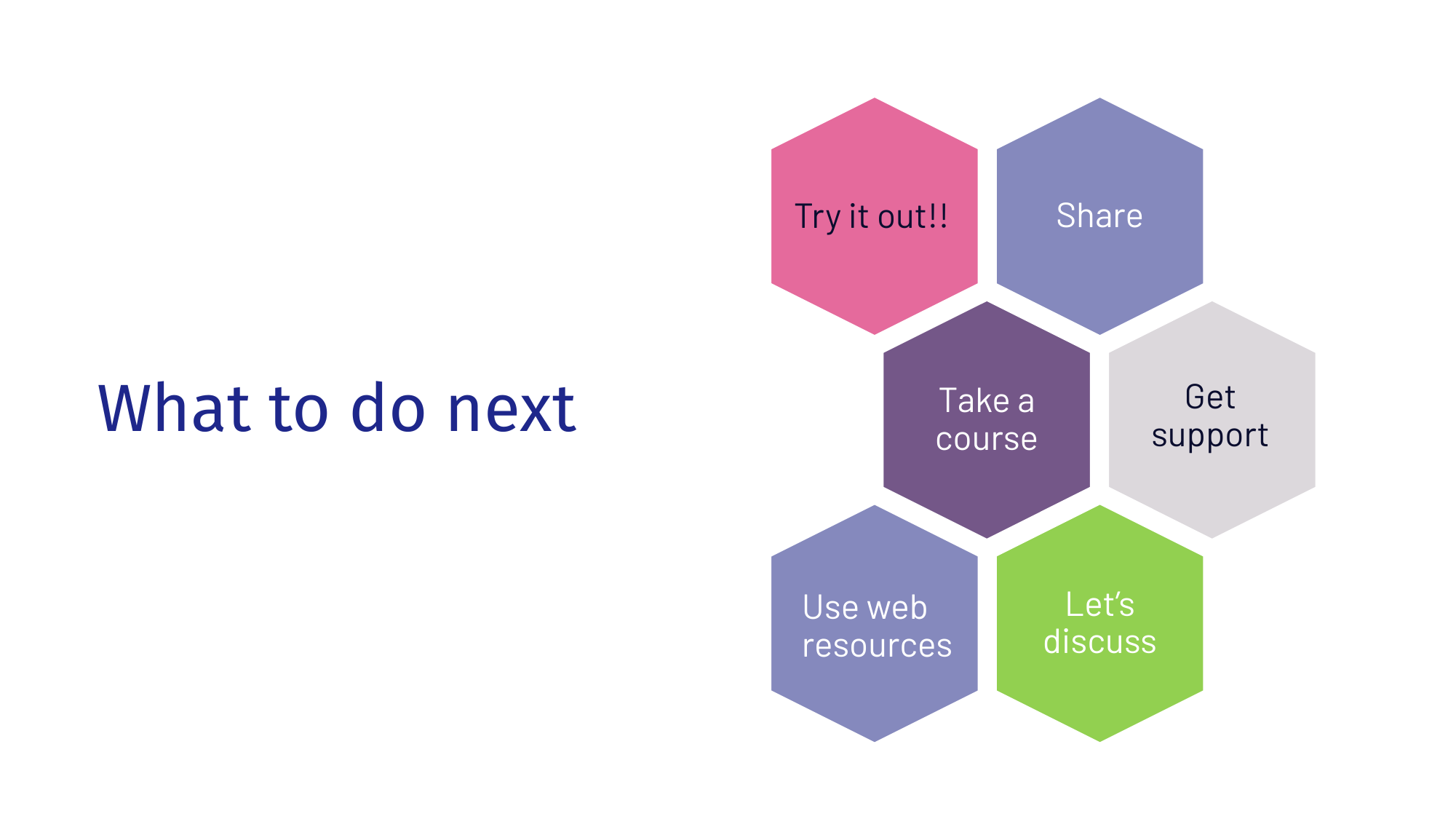

Share
Try it out!!
Take a course

Get support

Let’s discuss
Use web resources
What to do next